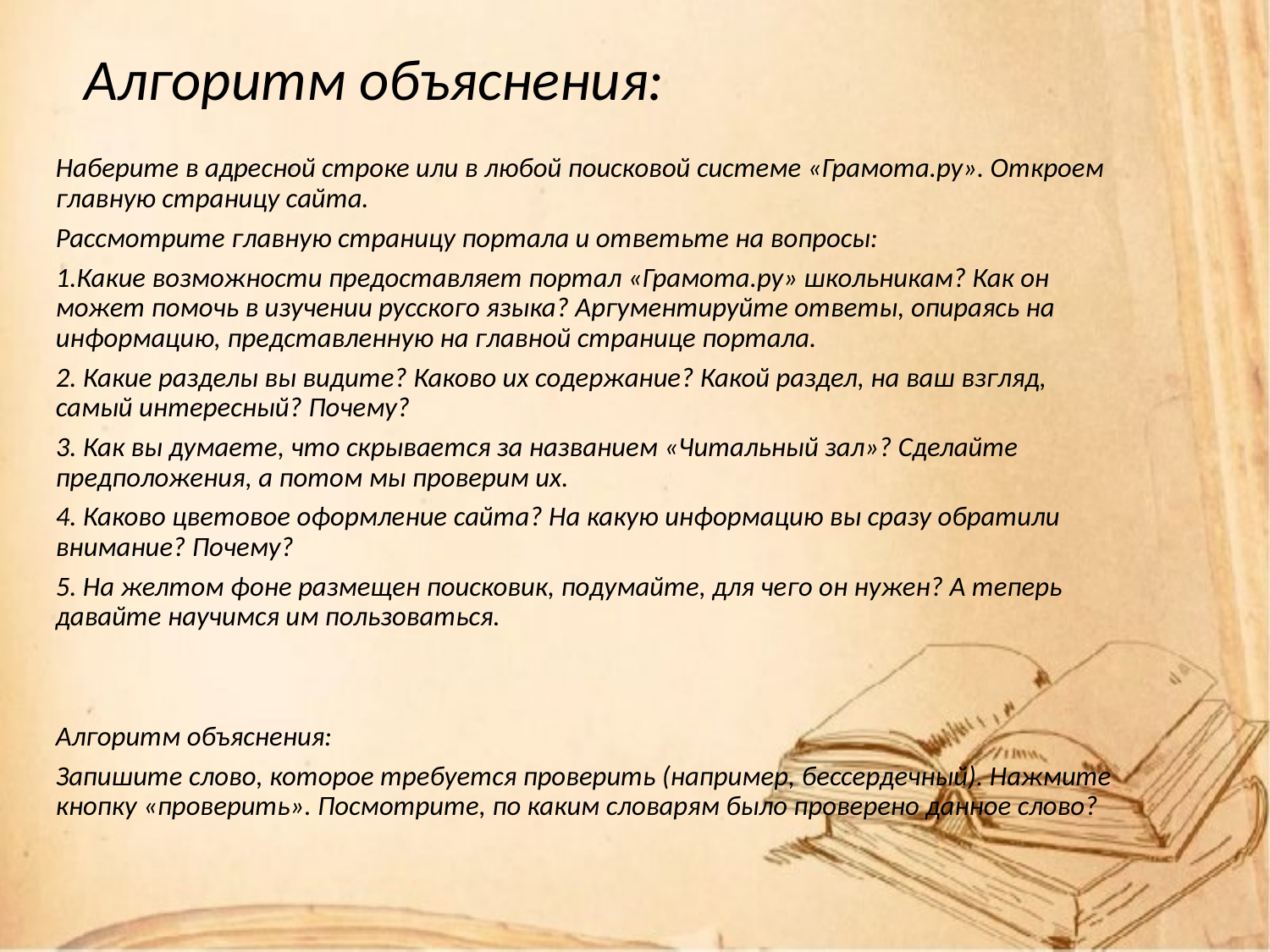

# Алгоритм объяснения:
Наберите в адресной строке или в любой поисковой системе «Грамота.ру». Откроем главную страницу сайта.
Рассмотрите главную страницу портала и ответьте на вопросы:
1.Какие возможности предоставляет портал «Грамота.ру» школьникам? Как он может помочь в изучении русского языка? Аргументируйте ответы, опираясь на информацию, представленную на главной странице портала.
2. Какие разделы вы видите? Каково их содержание? Какой раздел, на ваш взгляд, самый интересный? Почему?
3. Как вы думаете, что скрывается за названием «Читальный зал»? Сделайте предположения, а потом мы проверим их.
4. Каково цветовое оформление сайта? На какую информацию вы сразу обратили внимание? Почему?
5. На желтом фоне размещен поисковик, подумайте, для чего он нужен? А теперь давайте научимся им пользоваться.

Алгоритм объяснения:
Запишите слово, которое требуется проверить (например, бессердечный). Нажмите кнопку «проверить». Посмотрите, по каким словарям было проверено данное слово?